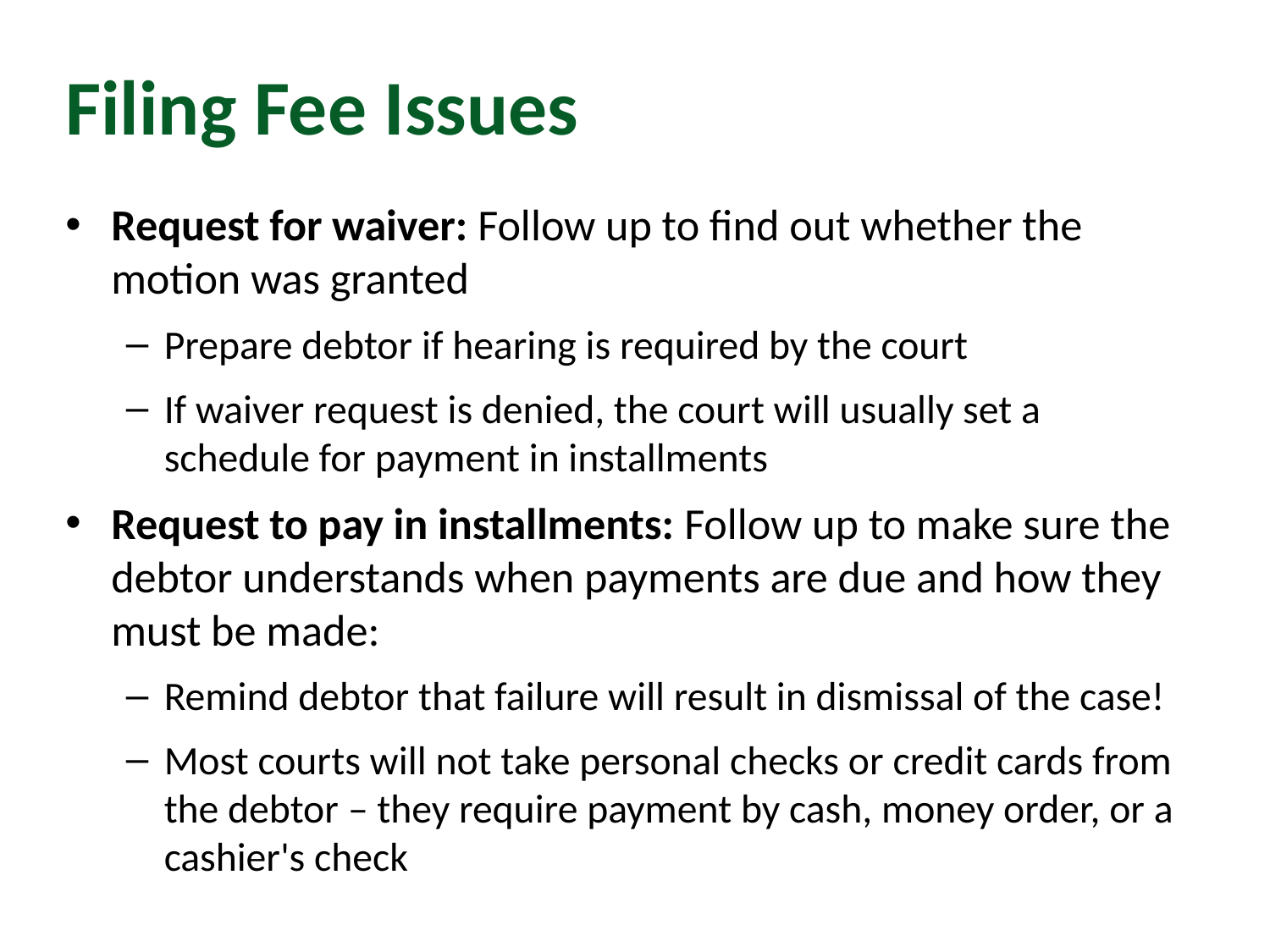

# Filing Fee Issues
Request for waiver: Follow up to find out whether the motion was granted
Prepare debtor if hearing is required by the court
If waiver request is denied, the court will usually set a schedule for payment in installments
Request to pay in installments: Follow up to make sure the debtor understands when payments are due and how they must be made:
Remind debtor that failure will result in dismissal of the case!
Most courts will not take personal checks or credit cards from the debtor – they require payment by cash, money order, or a cashier's check